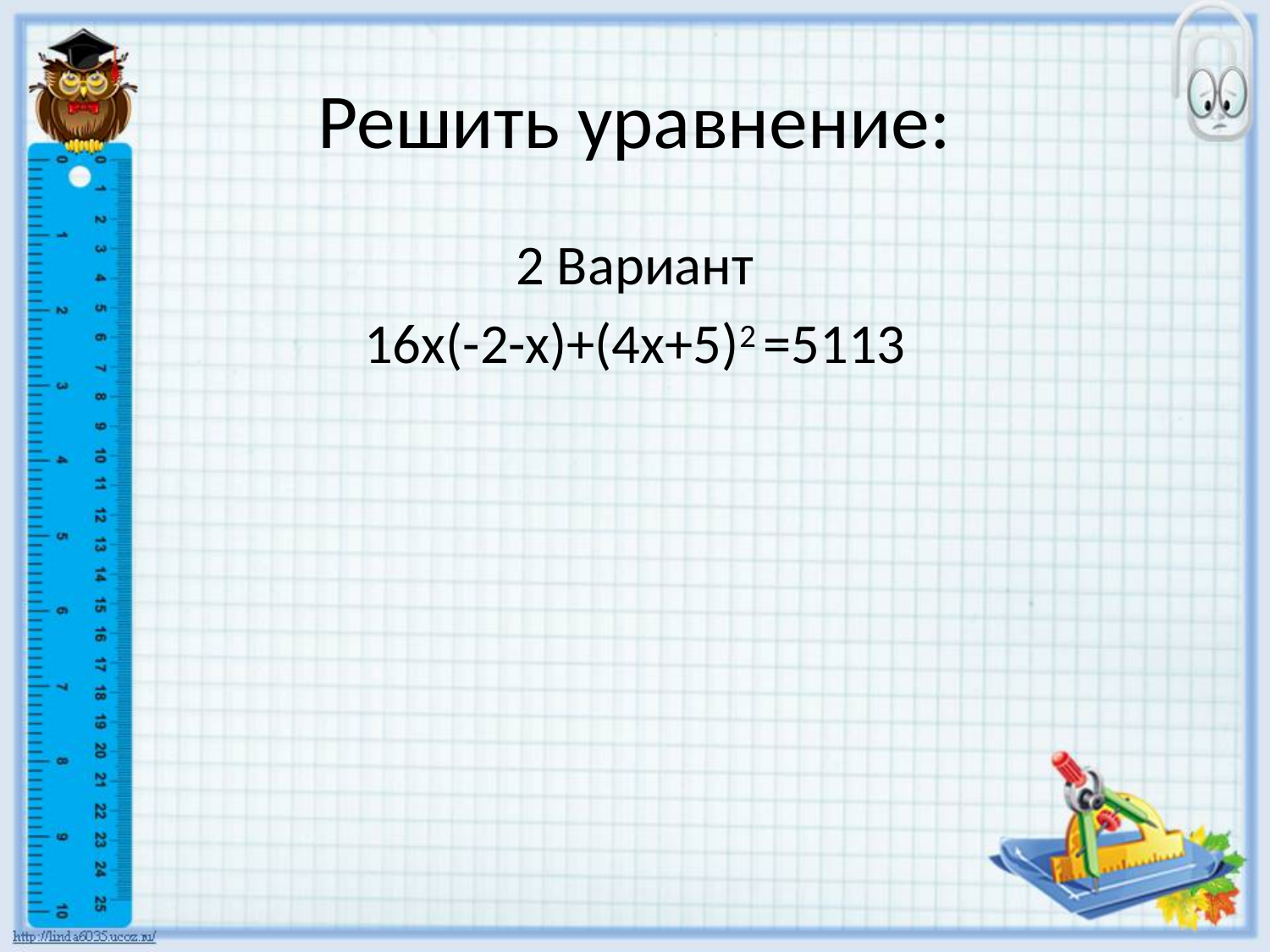

# Решить уравнение:
2 Вариант
16x(-2-x)+(4x+5)2 =5113